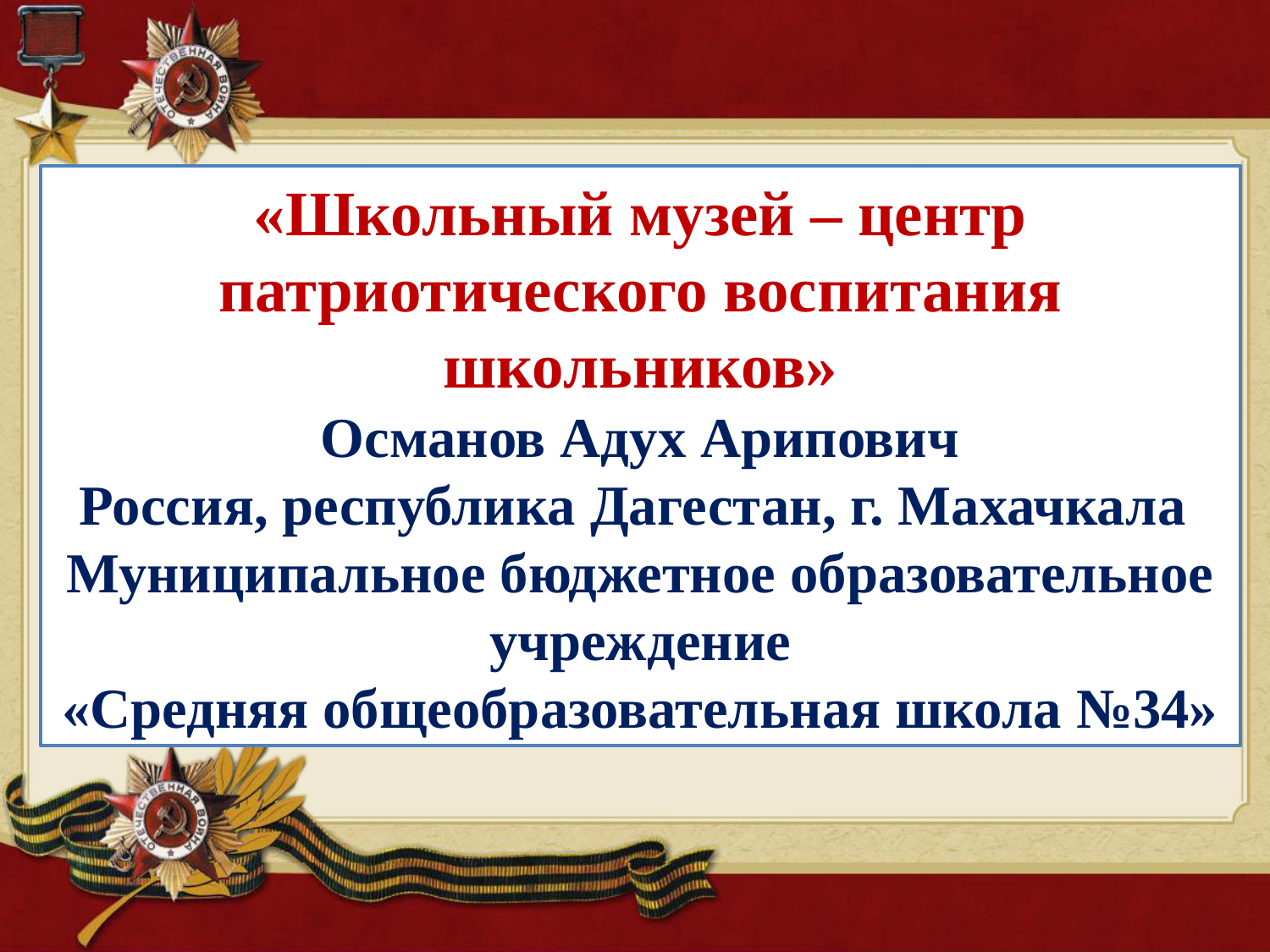

«Школьный музей – центр патриотического воспитания школьников»
Османов Адух Арипович
Россия, республика Дагестан, г. Махачкала
Муниципальное бюджетное образовательное учреждение
«Средняя общеобразовательная школа №34»